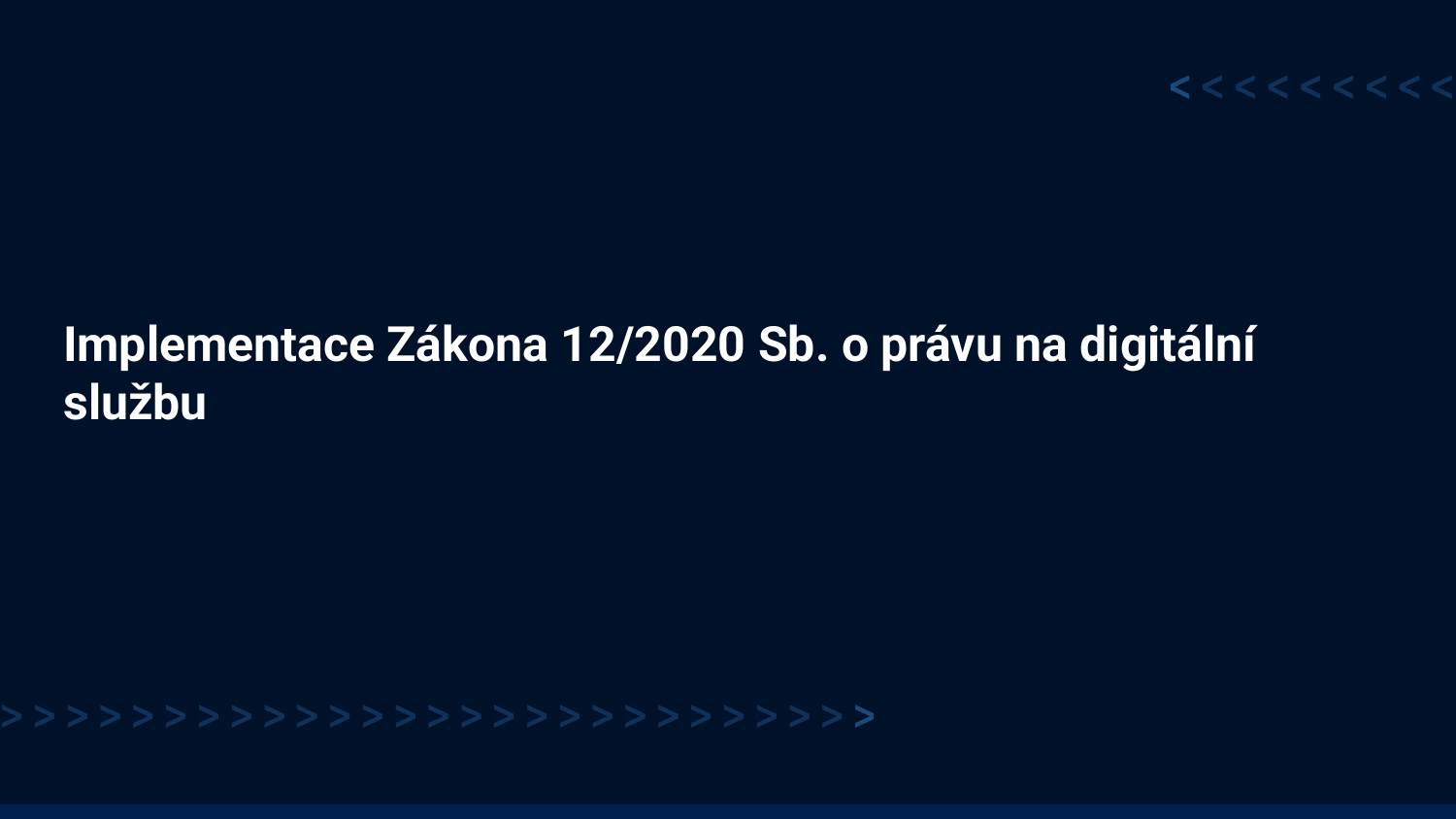

# Implementace Zákona 12/2020 Sb. o právu na digitální službu